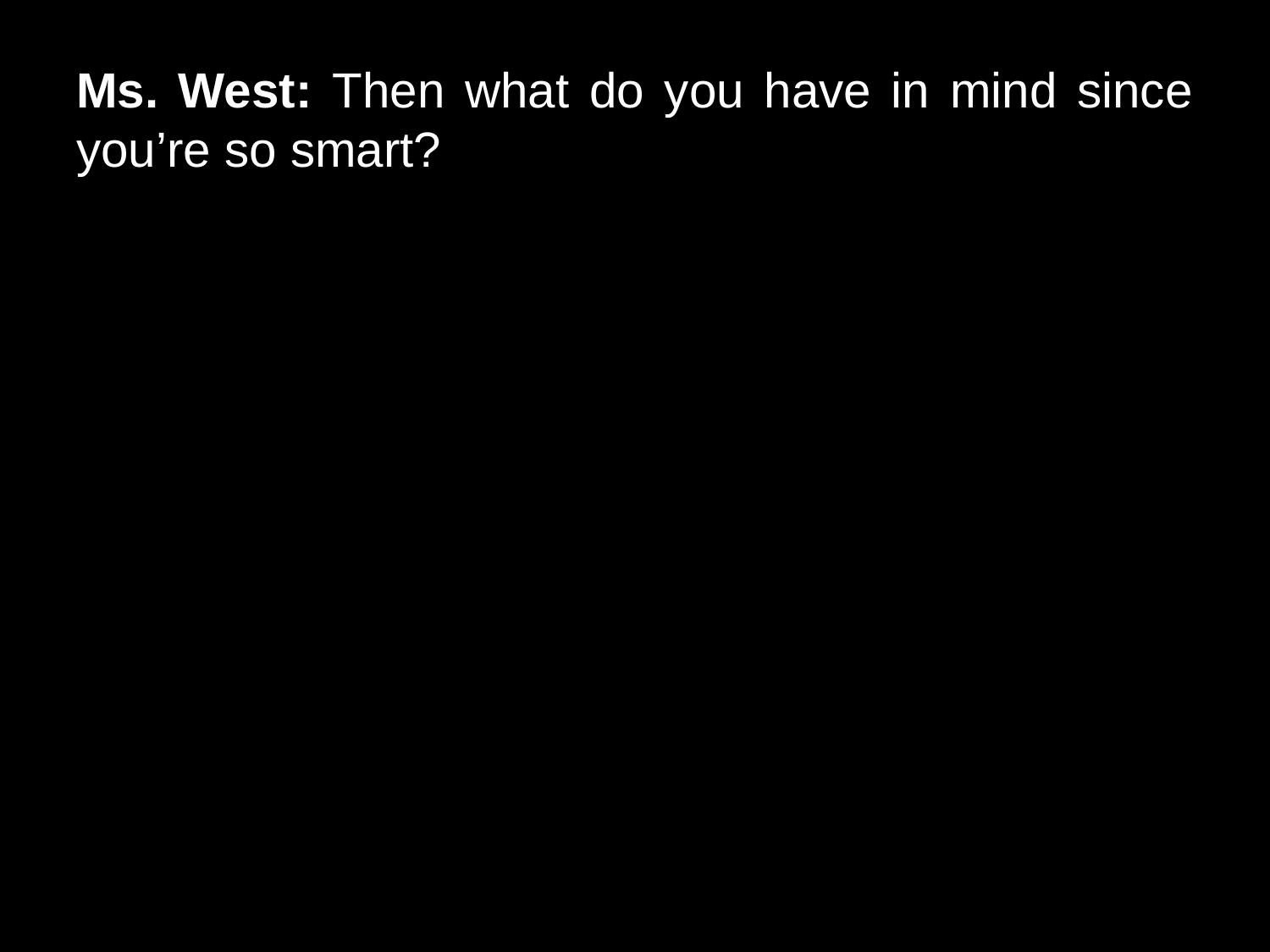

# Ms. West: Then what do you have in mind since you’re so smart?